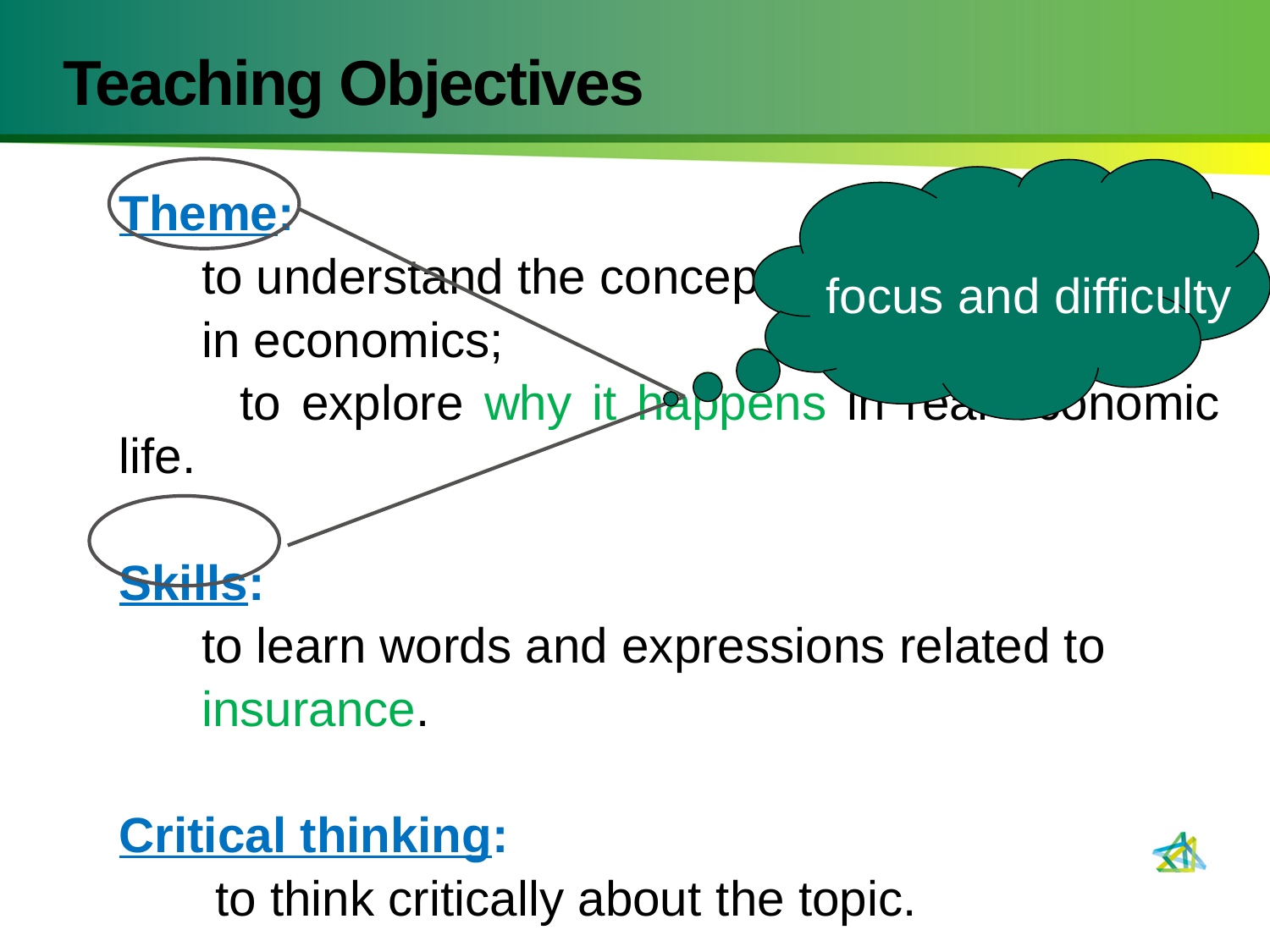

# Teaching Objectives

focus and difficulty
Theme:
      to understand the concept of “market failure”
      in economics;
      to explore why it happens in real economic life.

Skills:
      to learn words and expressions related to
      insurance.

Critical thinking:
       to think critically about the topic.